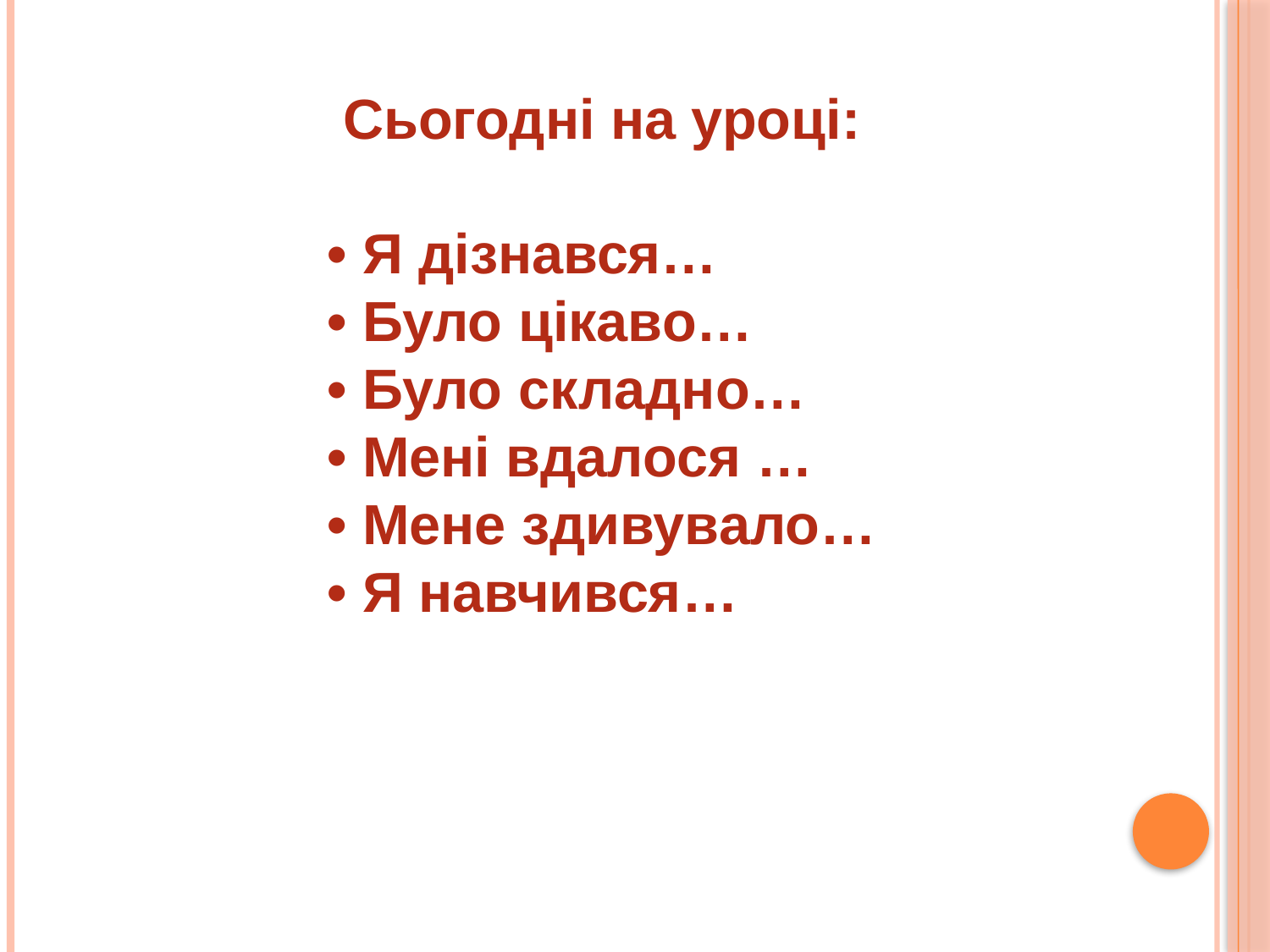

Сьогодні на уроці:

• Я дізнався…
• Було цікаво…
• Було складно…
• Мені вдалося …
• Мене здивувало…
• Я навчився…